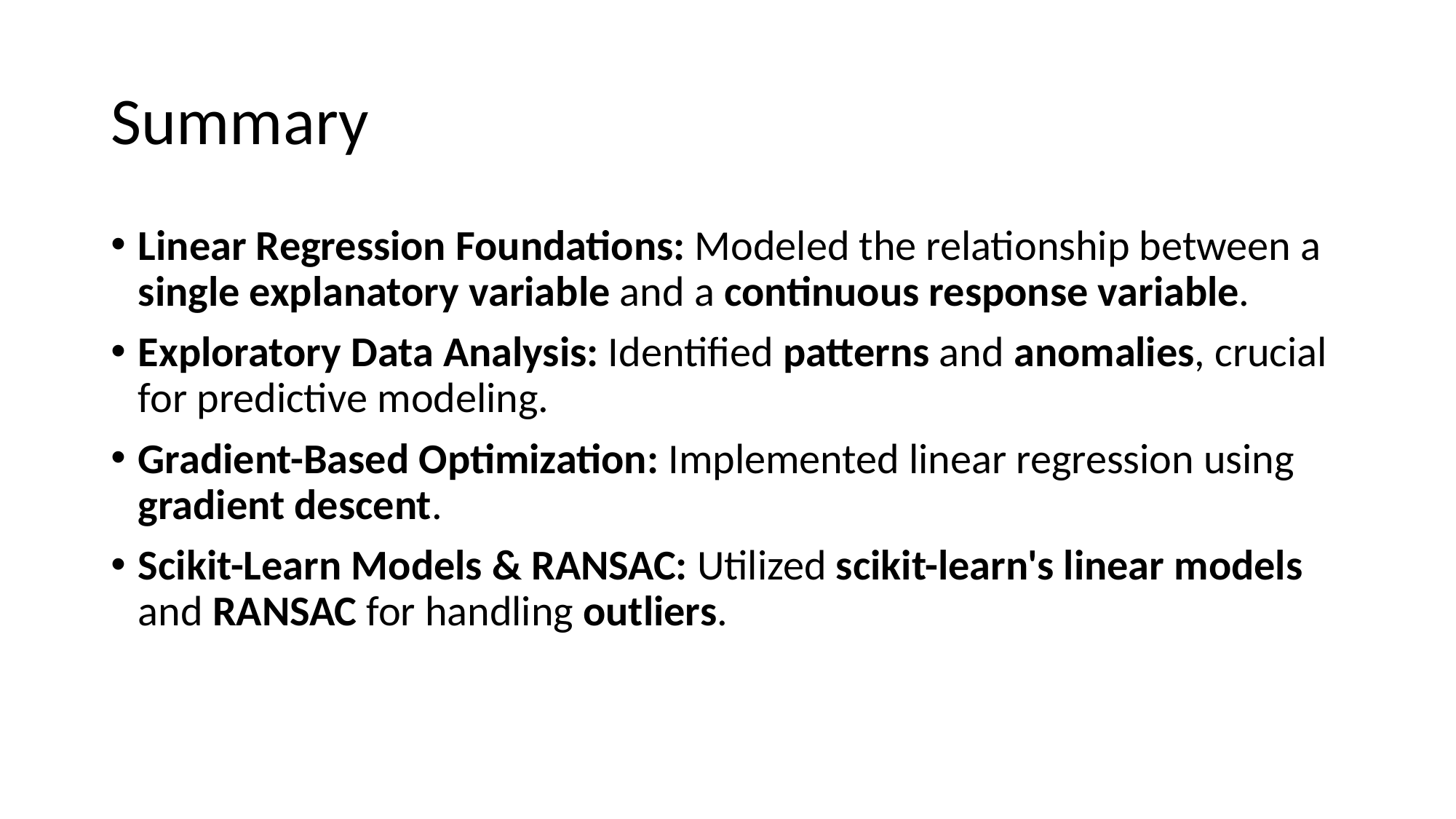

# Summary
Linear Regression Foundations: Modeled the relationship between a single explanatory variable and a continuous response variable.
Exploratory Data Analysis: Identified patterns and anomalies, crucial for predictive modeling.
Gradient-Based Optimization: Implemented linear regression using gradient descent.
Scikit-Learn Models & RANSAC: Utilized scikit-learn's linear models and RANSAC for handling outliers.